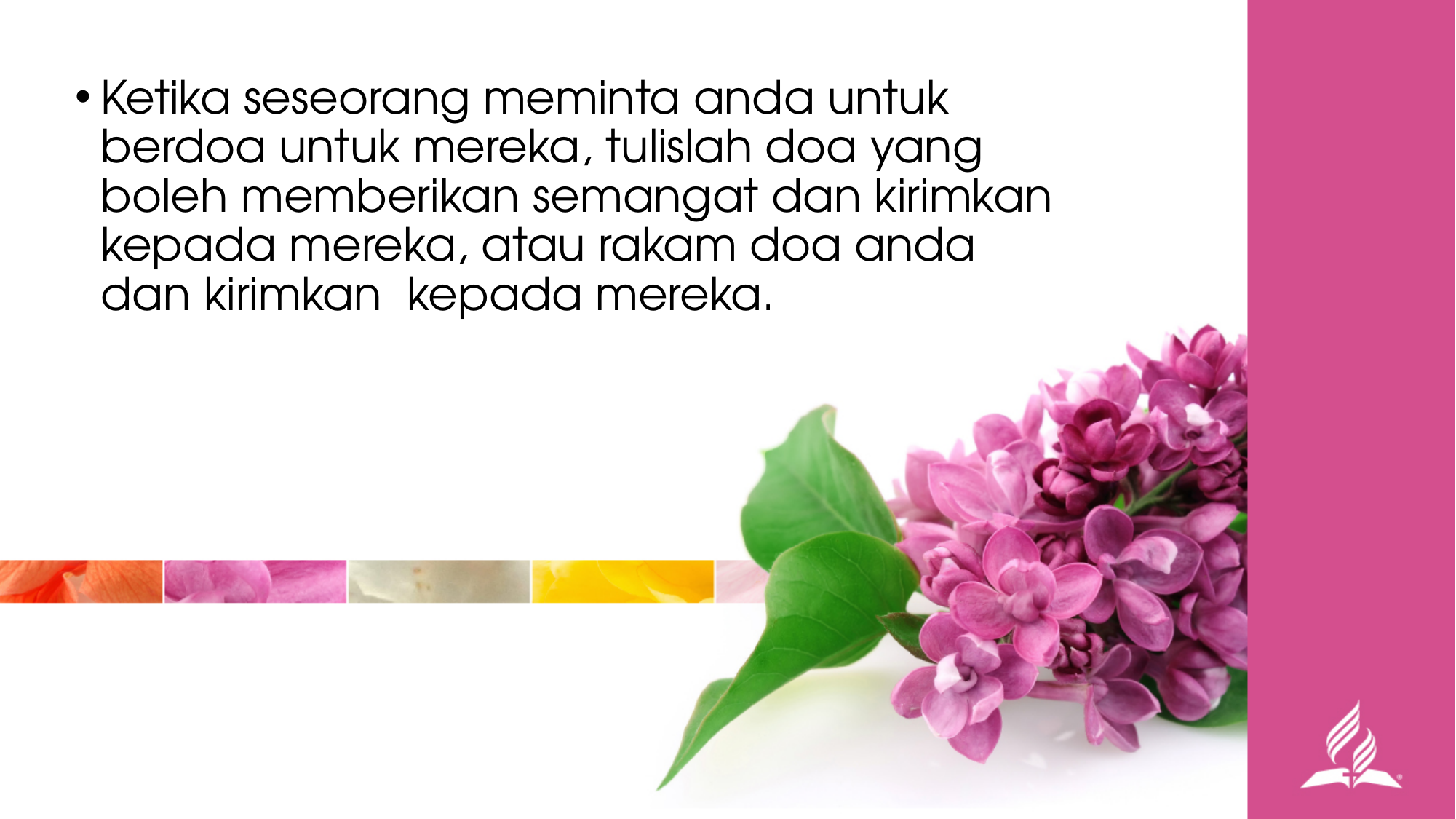

Ketika seseorang meminta anda untuk berdoa untuk mereka, tulislah doa yang boleh memberikan semangat dan kirimkan kepada mereka, atau rakam doa anda dan kirimkan  kepada mereka.